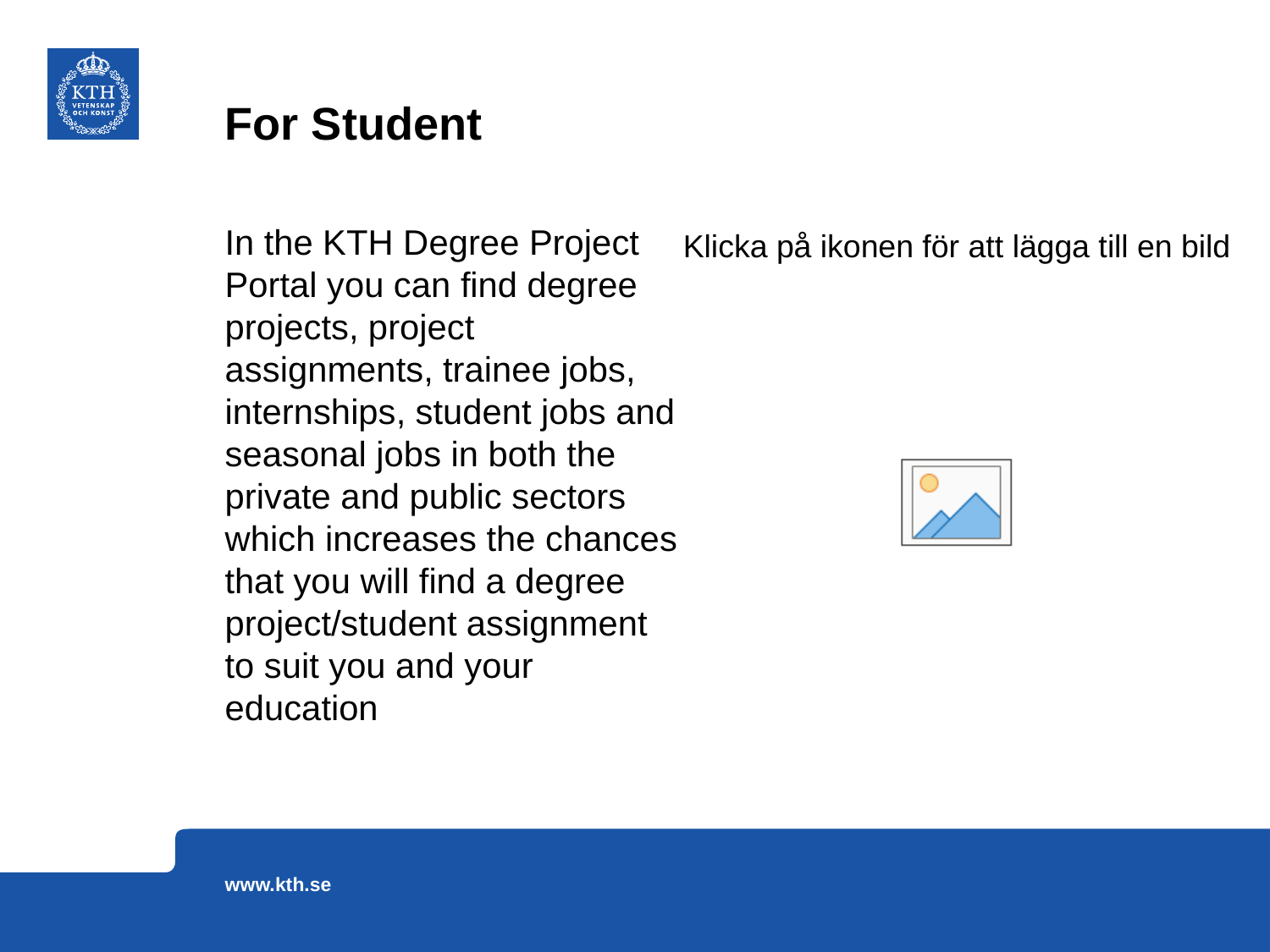

# For Student
In the KTH Degree Project Portal you can find degree projects, project assignments, trainee jobs, internships, student jobs and seasonal jobs in both the private and public sectors which increases the chances that you will find a degree project/student assignment to suit you and your education

www.kth.se